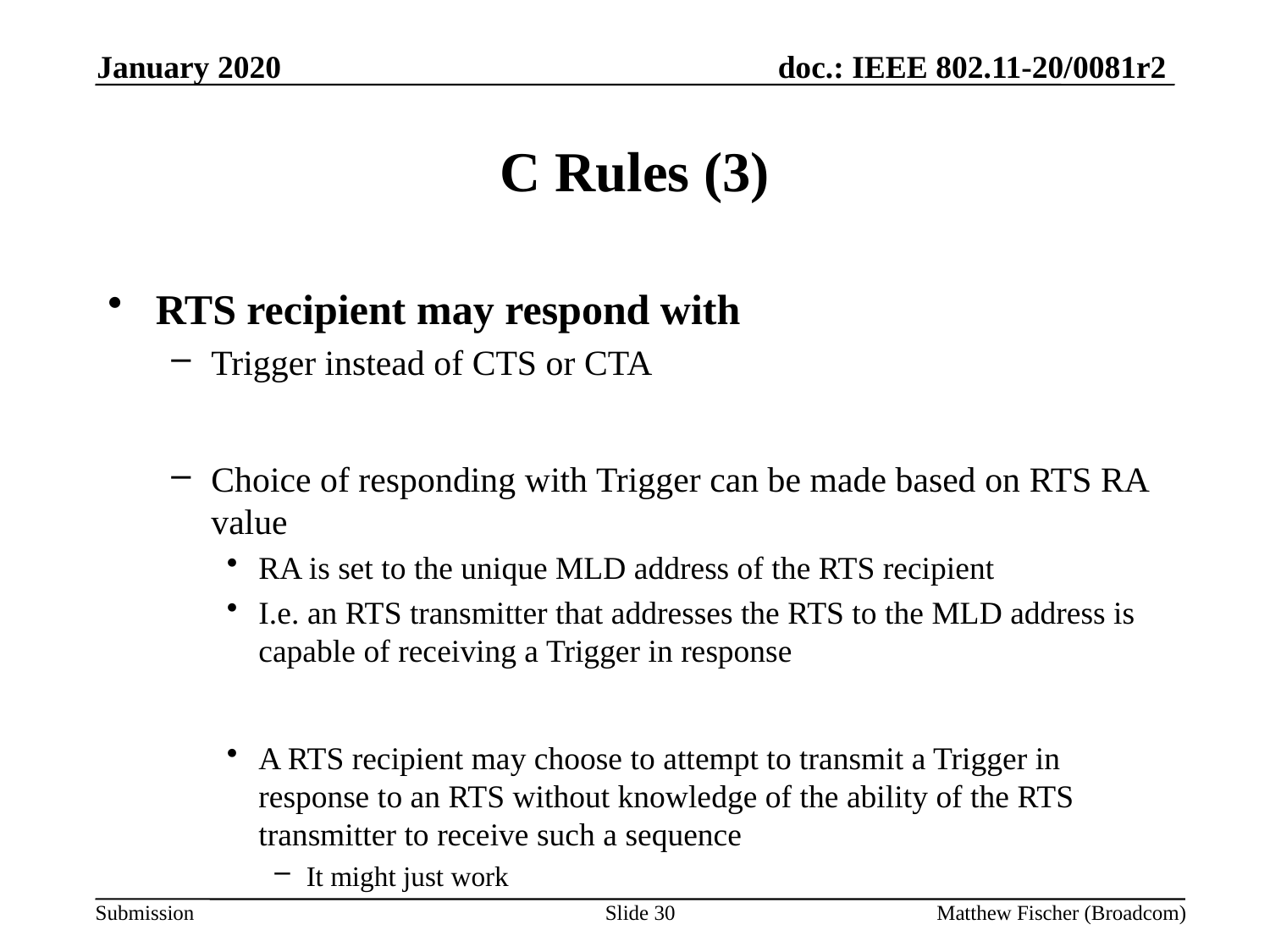

January 2020
# C Rules (3)
RTS recipient may respond with
Trigger instead of CTS or CTA

Choice of responding with Trigger can be made based on RTS RA value
RA is set to the unique MLD address of the RTS recipient
I.e. an RTS transmitter that addresses the RTS to the MLD address is capable of receiving a Trigger in response

A RTS recipient may choose to attempt to transmit a Trigger in response to an RTS without knowledge of the ability of the RTS transmitter to receive such a sequence
It might just work
Slide 30
Matthew Fischer (Broadcom)